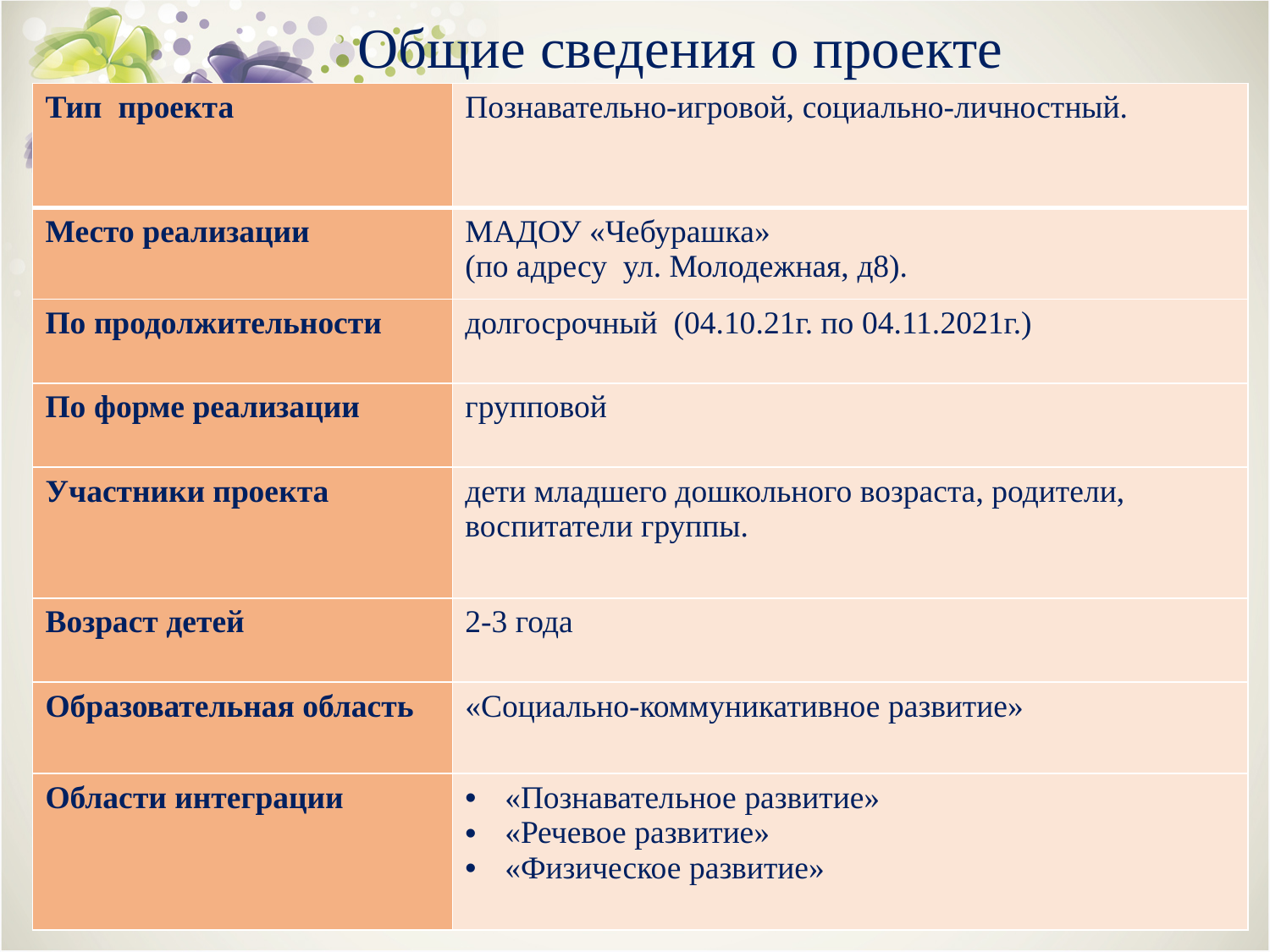

# Общие сведения о проекте
| Тип проекта | Познавательно-игровой, социально-личностный. |
| --- | --- |
| Место реализации | МАДОУ «Чебурашка» (по адресу ул. Молодежная, д8). |
| По продолжительности | долгосрочный (04.10.21г. по 04.11.2021г.) |
| По форме реализации | групповой |
| Участники проекта | дети младшего дошкольного возраста, родители, воспитатели группы. |
| Возраст детей | 2-3 года |
| Образовательная область | «Социально-коммуникативное развитие» |
| Области интеграции | «Познавательное развитие» «Речевое развитие» «Физическое развитие» |